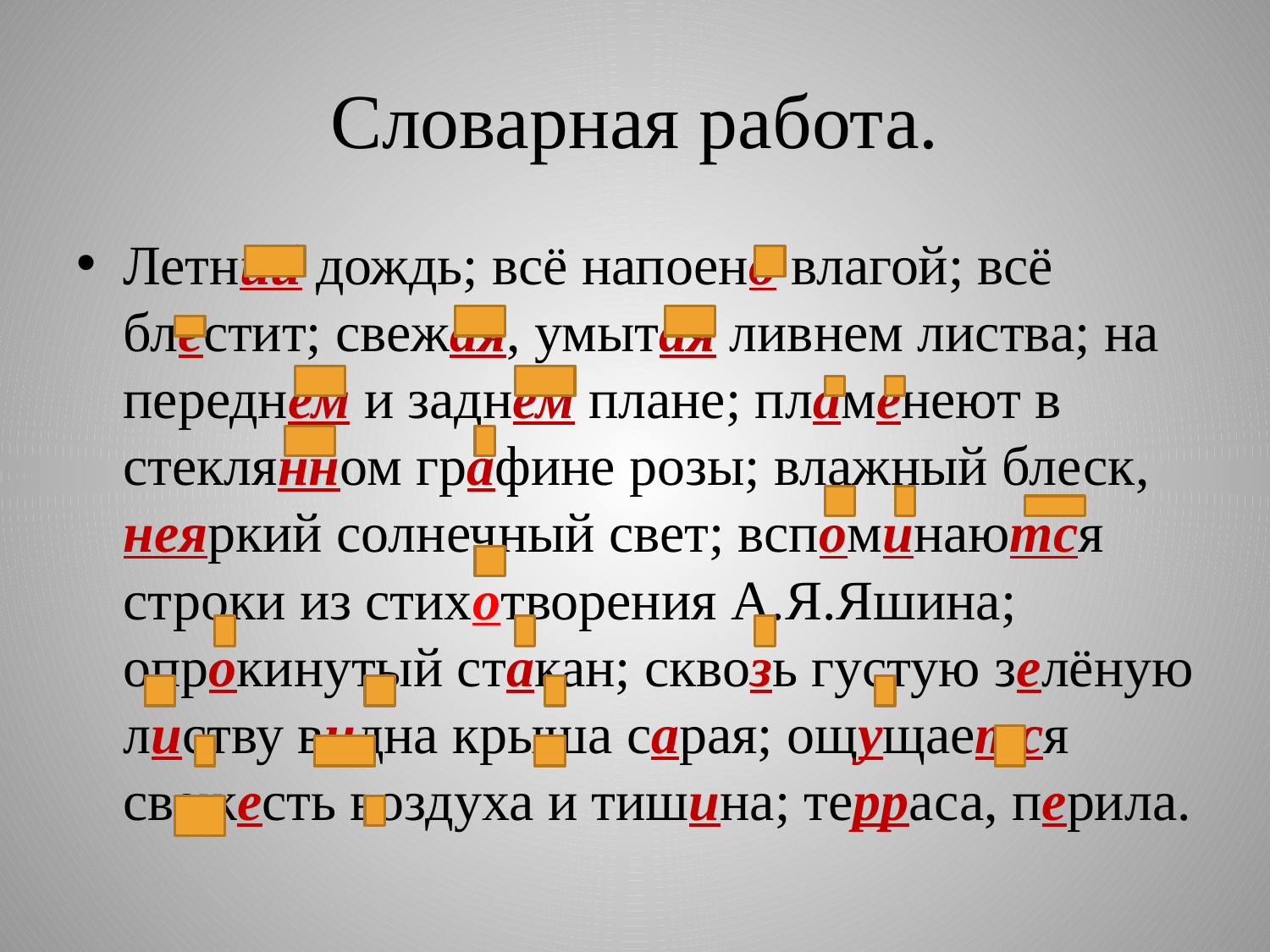

# Словарная работа.
Летний дождь; всё напоено влагой; всё блестит; свежая, умытая ливнем листва; на переднем и заднем плане; пламенеют в стеклянном графине розы; влажный блеск,  неяркий солнечный свет; вспоминаются строки из стихотворения А.Я.Яшина; опрокинутый стакан; сквозь густую зелёную листву видна крыша сарая; ощущается свежесть воздуха и тишина; терраса, перила.